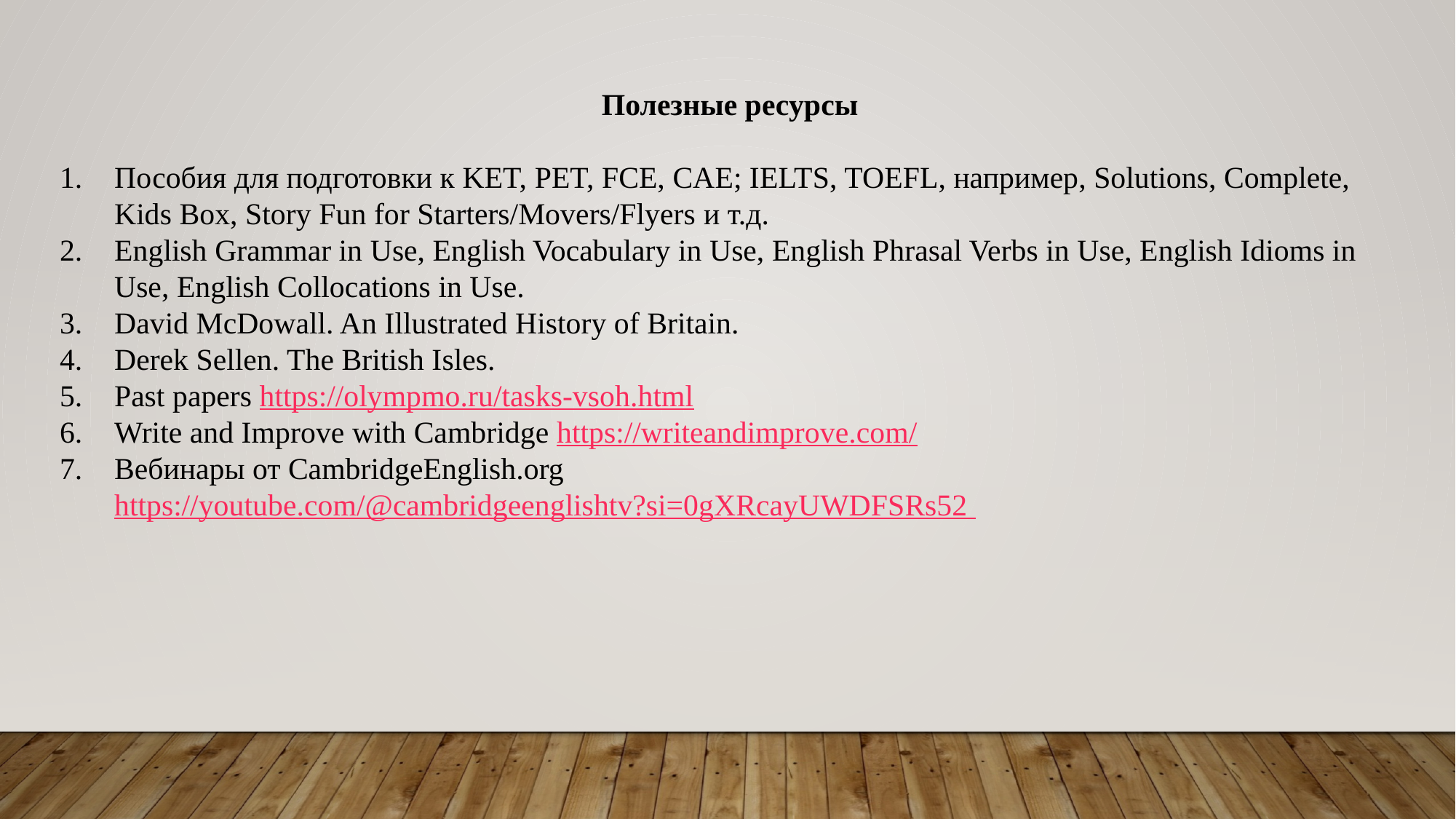

Полезные ресурсы

Пособия для подготовки к KET, PET, FCE, CAE; IELTS, TOEFL, например, Solutions, Complete, Kids Box, Story Fun for Starters/Movers/Flyers и т.д.
English Grammar in Use, English Vocabulary in Use, English Phrasal Verbs in Use, English Idioms in Use, English Collocations in Use.
David McDowall. An Illustrated History of Britain.
Derek Sellen. The British Isles.
Past papers https://olympmo.ru/tasks-vsoh.html
Write and Improve with Cambridge https://writeandimprove.com/
Вебинары от CambridgeEnglish.org https://youtube.com/@cambridgeenglishtv?si=0gXRcayUWDFSRs52